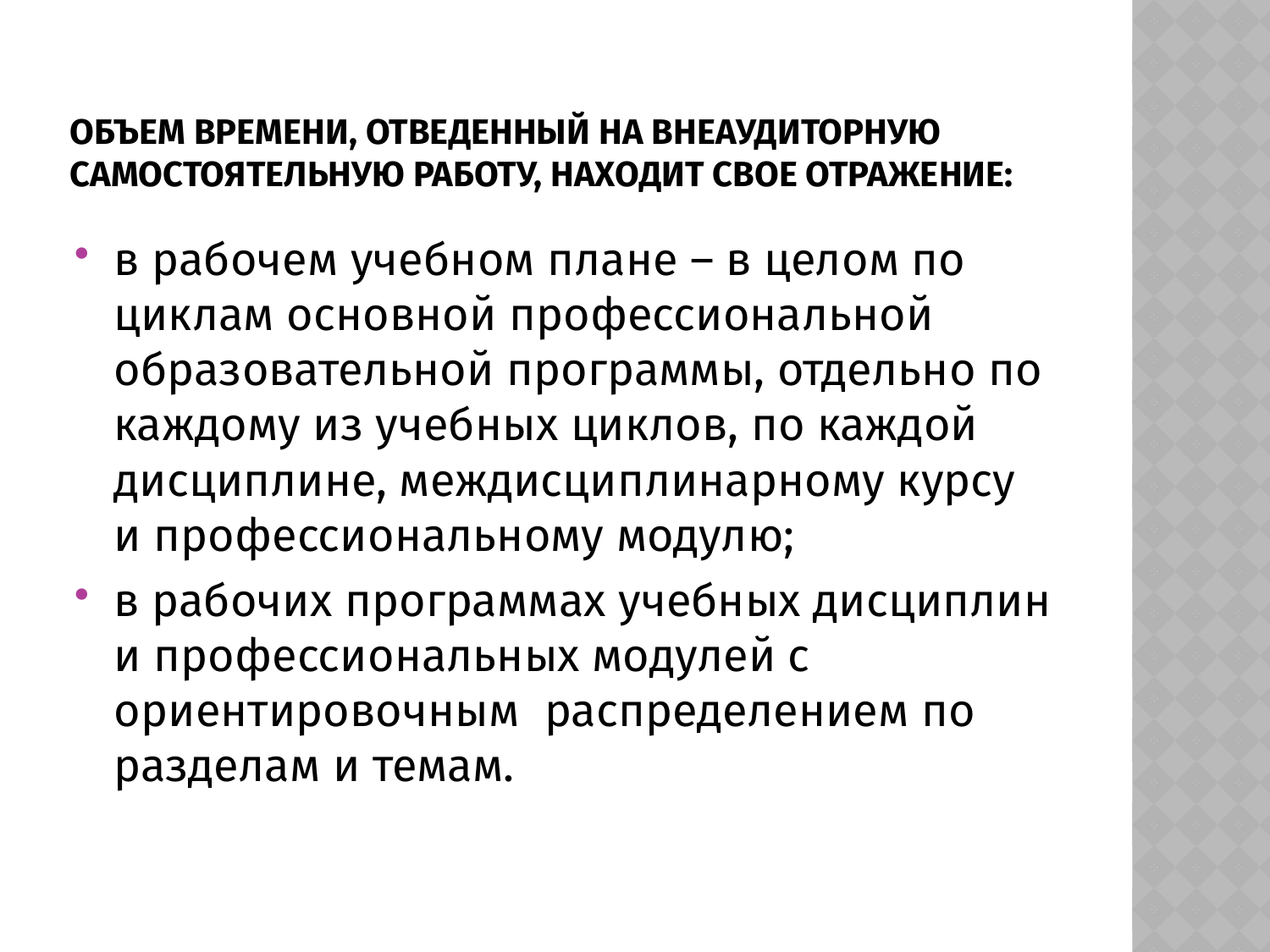

# Объем времени, отведенный на внеаудиторную самостоятельную работу, находит свое отражение:
Объем времени, отведенный на внеаудиторну
в рабочем учебном плане – в целом по циклам основной профессиональной образовательной программы, отдельно по каждому из учебных циклов, по каждой дисциплине, междисциплинарному курсу и профессиональному модулю;
в рабочих программах учебных дисциплин и профессиональных модулей с ориентировочным  распределением по разделам и темам.